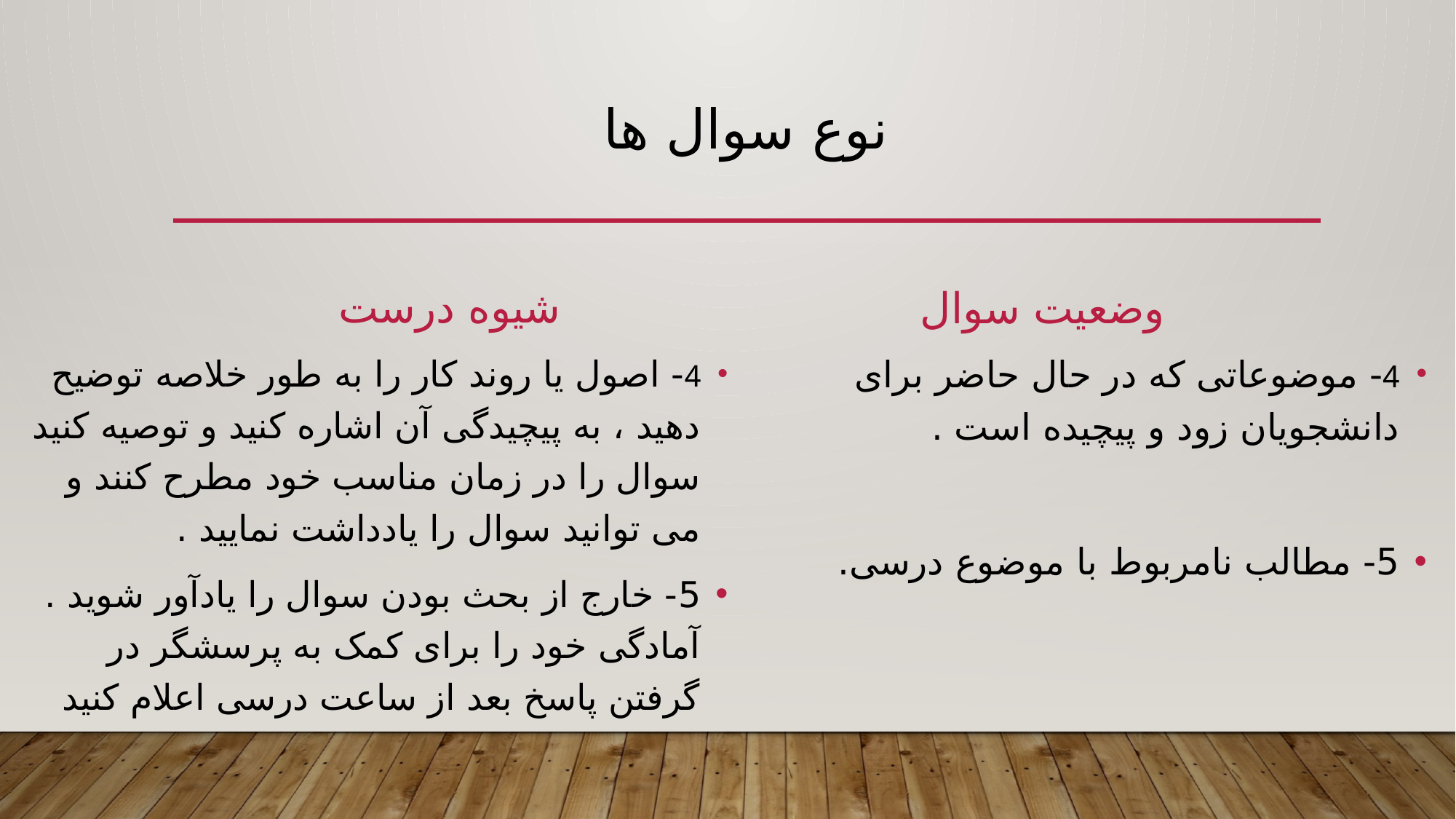

# نوع سوال ها
شیوه درست
وضعیت سوال
4- موضوعاتی که در حال حاضر برای دانشجویان زود و پیچیده است .

5- مطالب نامربوط با موضوع درسی.
4- اصول یا روند کار را به طور خلاصه توضیح دهید ، به پیچیدگی آن اشاره کنید و توصیه کنید سوال را در زمان مناسب خود مطرح کنند و می توانید سوال را یادداشت نمایید .
5- خارج از بحث بودن سوال را یادآور شوید . آمادگی خود را برای کمک به پرسشگر در گرفتن پاسخ بعد از ساعت درسی اعلام کنید